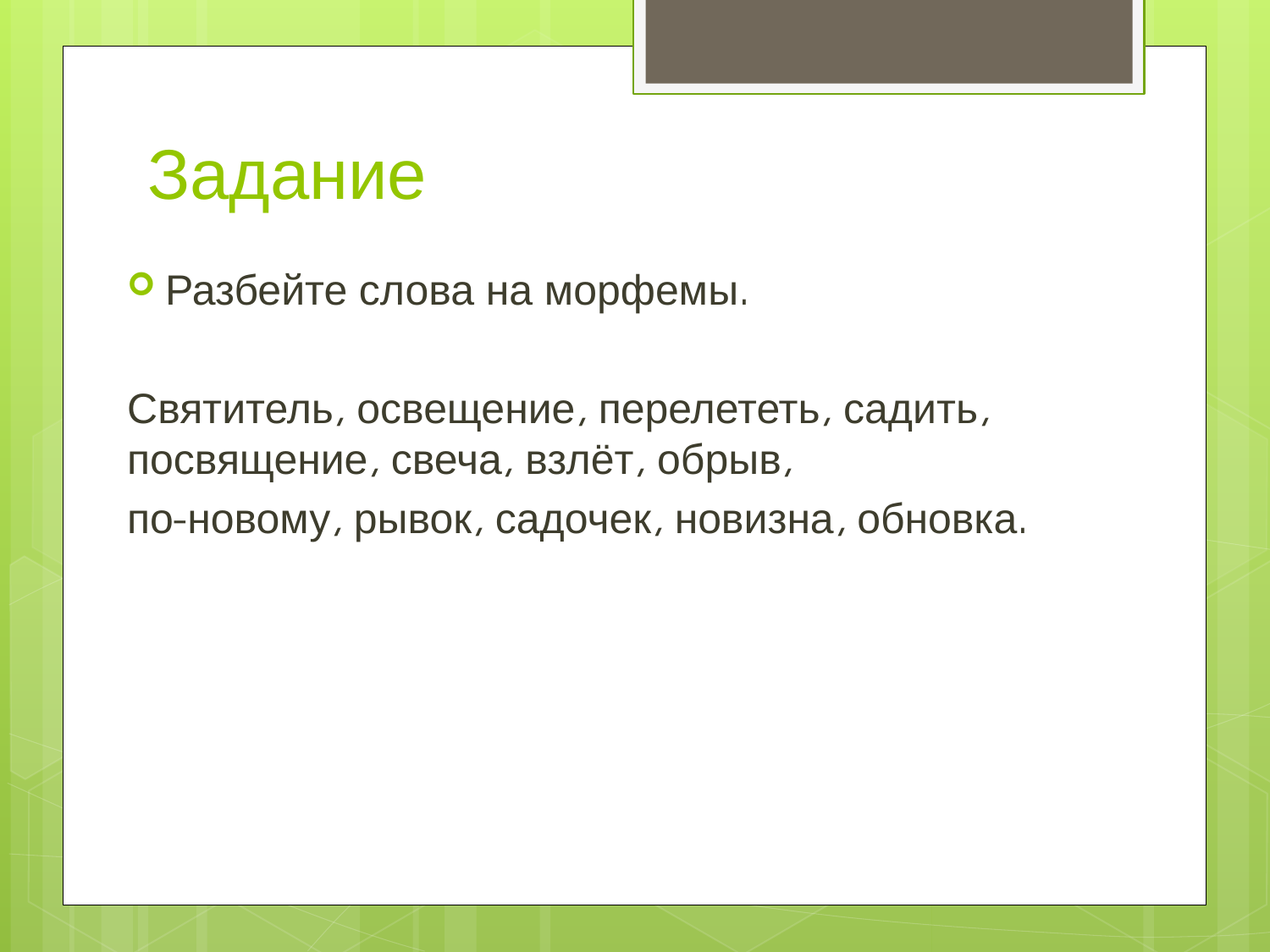

# Задание
Разбейте слова на морфемы.

Святитель, освещение, перелететь, садить, посвящение, свеча, взлёт, обрыв,
по-новому, рывок, садочек, новизна, обновка.